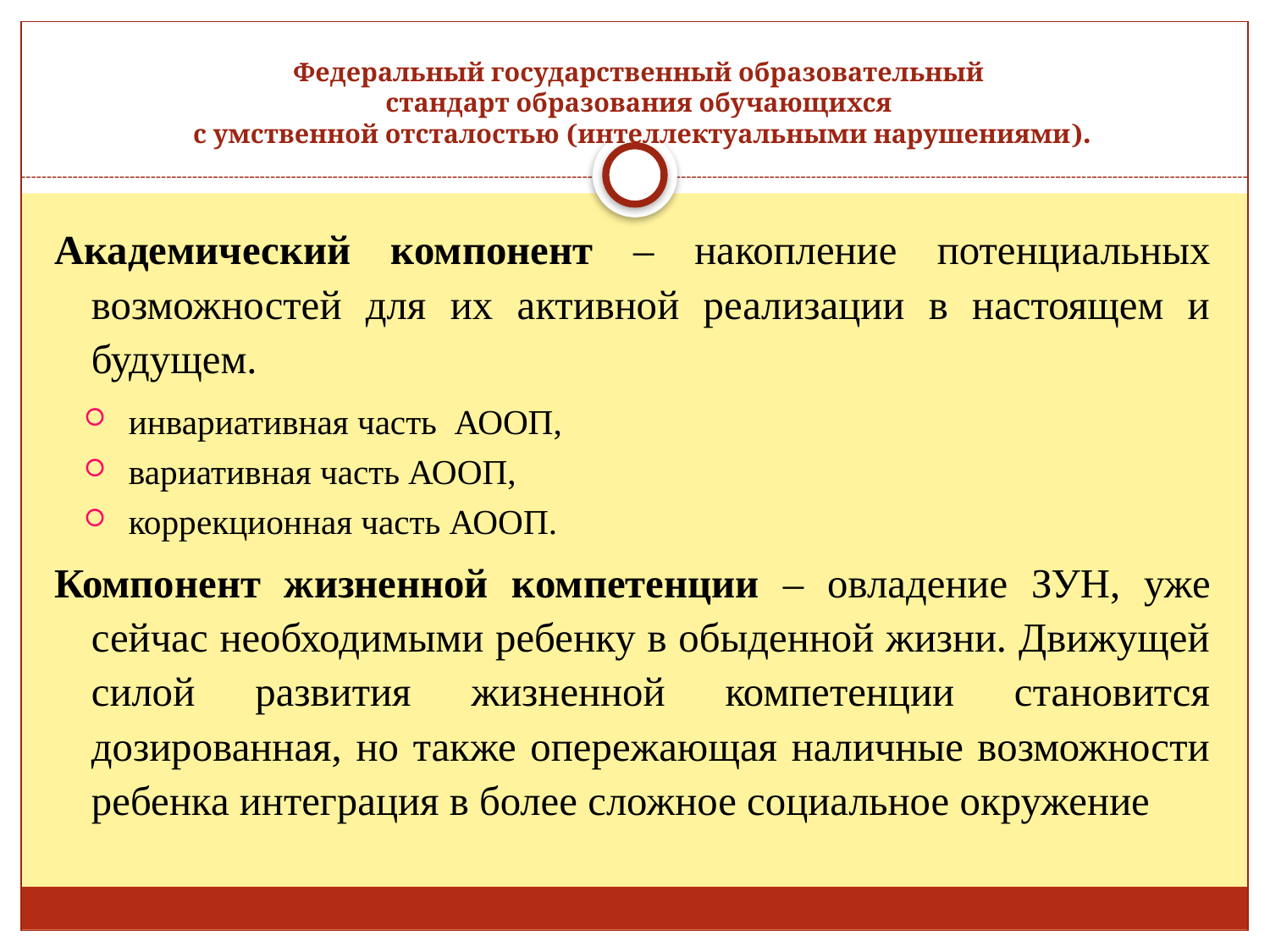

# Федеральный государственный образовательный стандарт образования обучающихся с умственной отсталостью (интеллектуальными нарушениями).
Академический компонент – накопление потенциальных возможностей для их активной реализации в настоящем и будущем.
инвариативная часть  АООП,
вариативная часть АООП,
коррекционная часть АООП.
Компонент жизненной компетенции – овладение ЗУН, уже сейчас необходимыми ребенку в обыденной жизни. Движущей силой развития жизненной компетенции становится дозированная, но также опережающая наличные возможности ребенка интеграция в более сложное социальное окружение